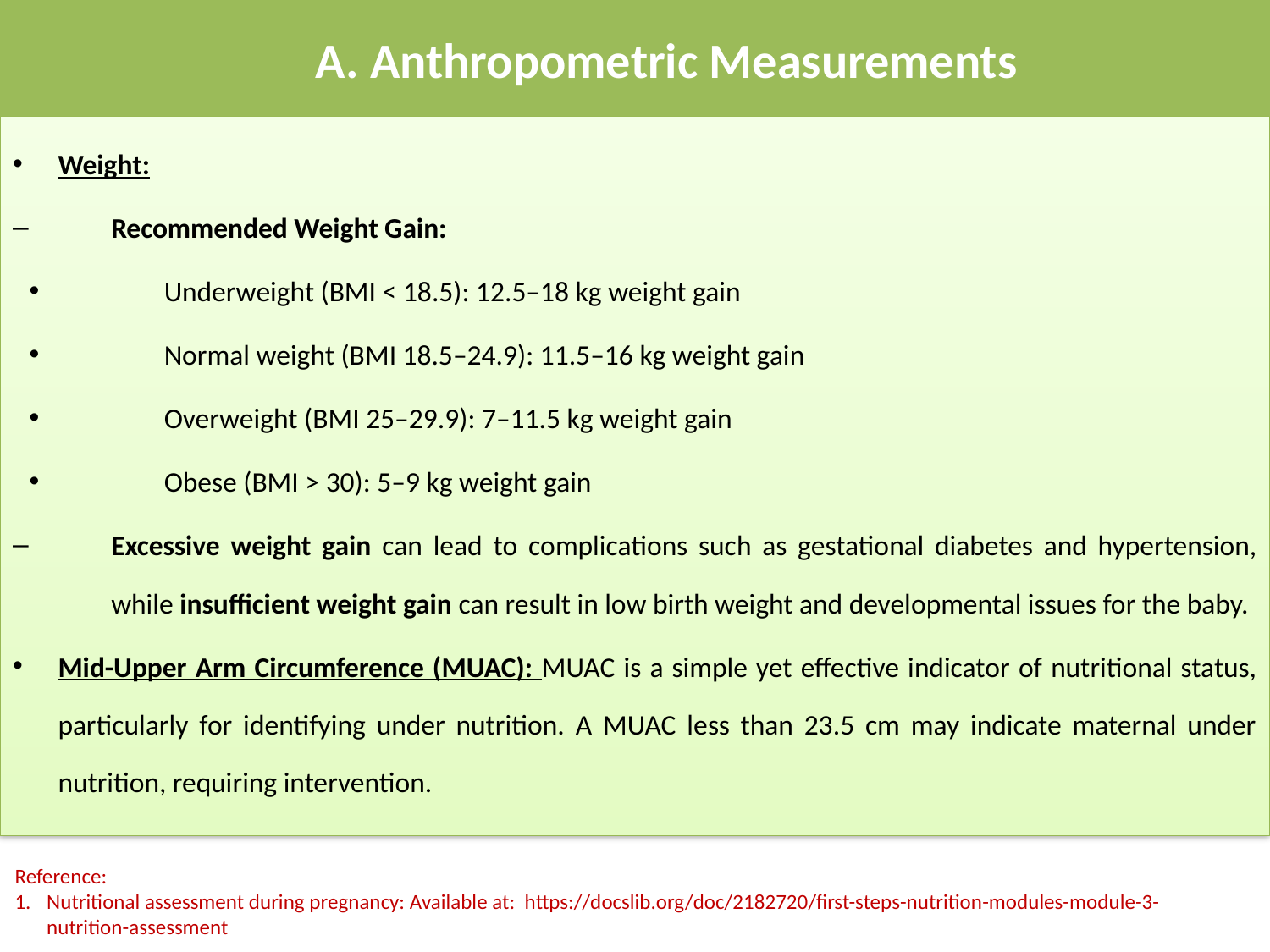

A. Anthropometric Measurements
Weight:
Recommended Weight Gain:
Underweight (BMI < 18.5): 12.5–18 kg weight gain
Normal weight (BMI 18.5–24.9): 11.5–16 kg weight gain
Overweight (BMI 25–29.9): 7–11.5 kg weight gain
Obese (BMI > 30): 5–9 kg weight gain
Excessive weight gain can lead to complications such as gestational diabetes and hypertension, while insufficient weight gain can result in low birth weight and developmental issues for the baby.
Mid-Upper Arm Circumference (MUAC): MUAC is a simple yet effective indicator of nutritional status, particularly for identifying under nutrition. A MUAC less than 23.5 cm may indicate maternal under nutrition, requiring intervention.

Reference:
Nutritional assessment during pregnancy: Available at:  https://docslib.org/doc/2182720/first-steps-nutrition-modules-module-3-nutrition-assessment